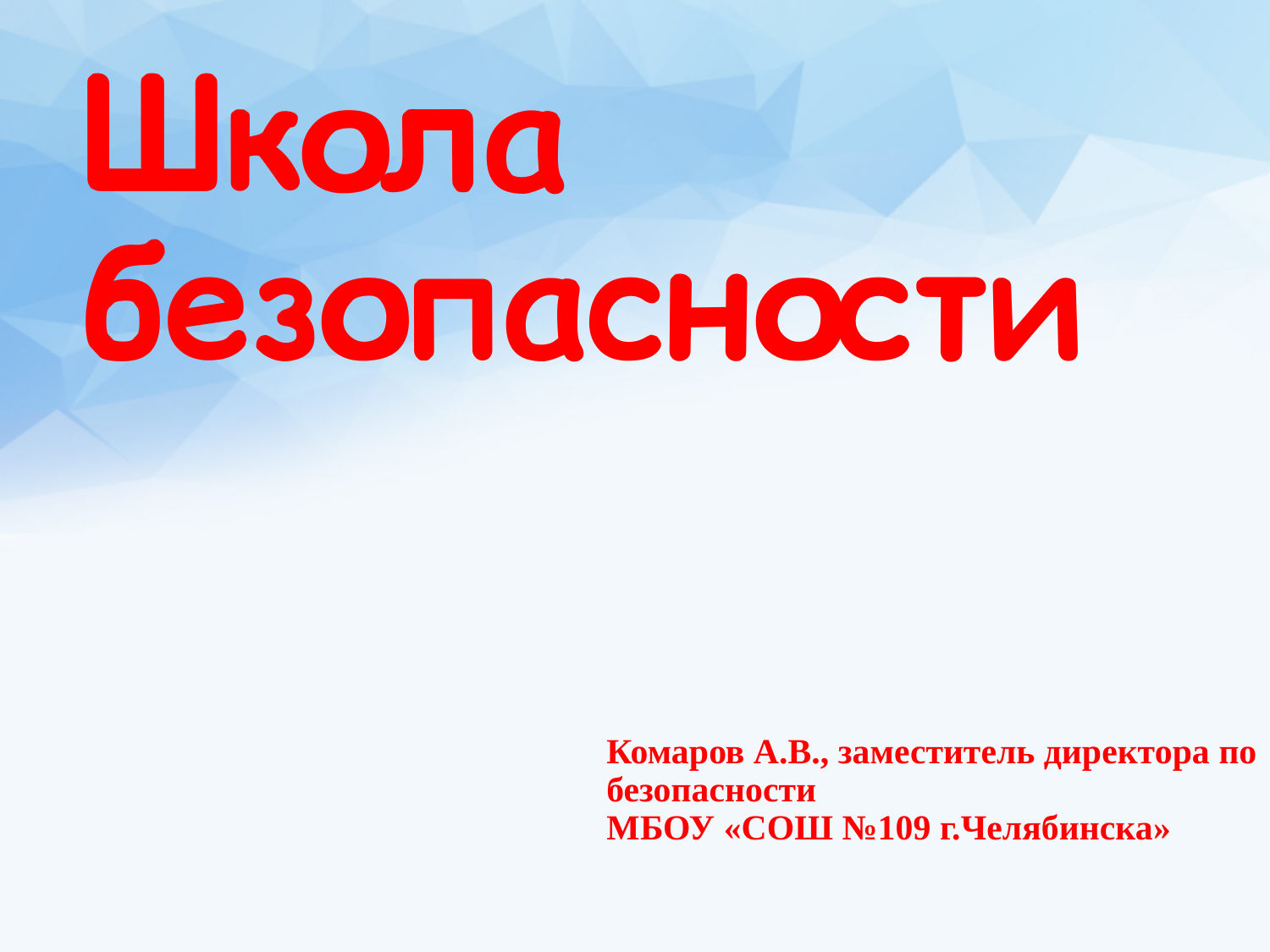

# Школа   безопасности
Комаров А.В., заместитель директора по безопасности
МБОУ «СОШ №109 г.Челябинска»